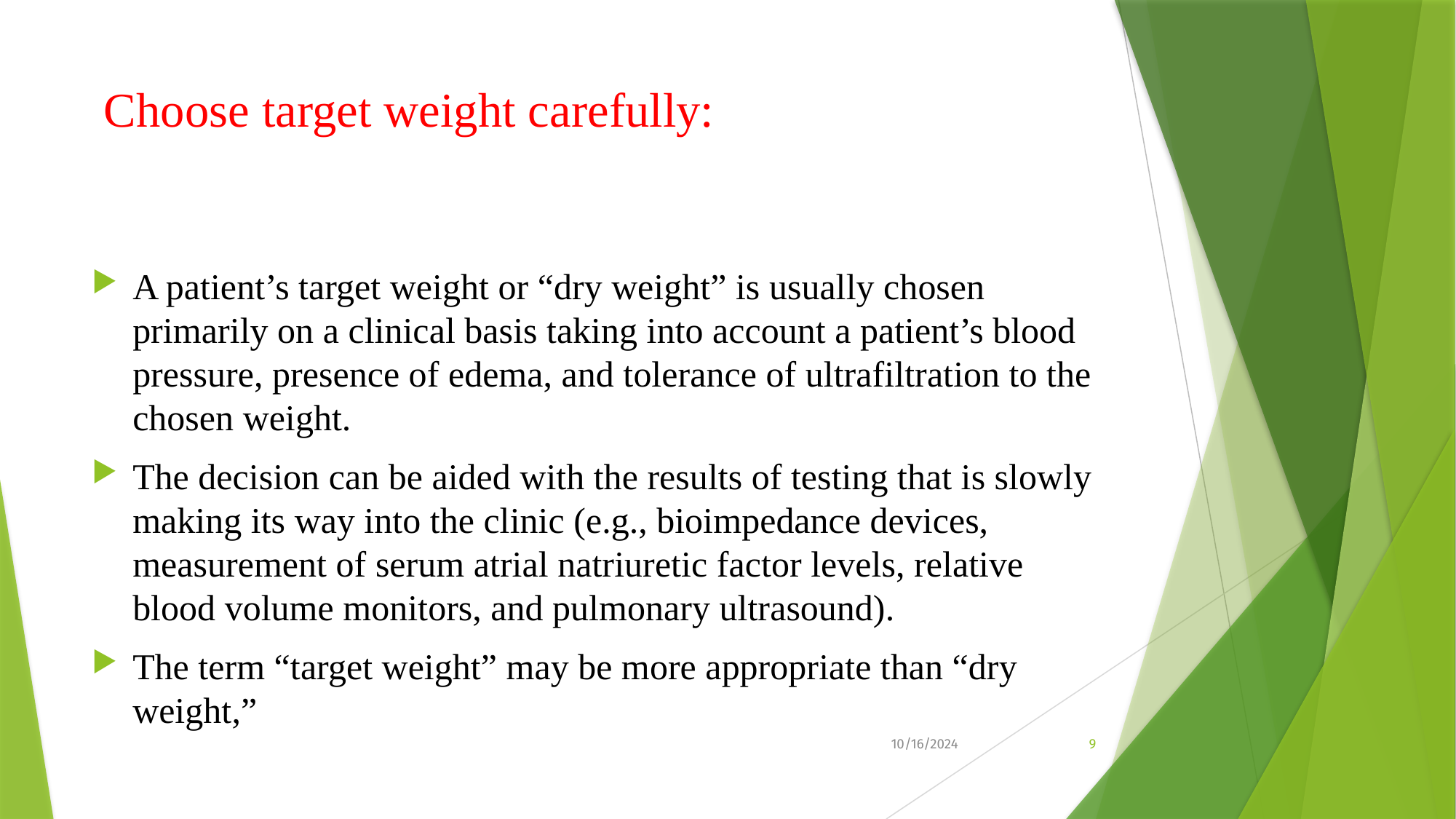

# Choose target weight carefully:
A patient’s target weight or “dry weight” is usually chosen primarily on a clinical basis taking into account a patient’s blood pressure, presence of edema, and tolerance of ultrafiltration to the chosen weight.
The decision can be aided with the results of testing that is slowly making its way into the clinic (e.g., bioimpedance devices, measurement of serum atrial natriuretic factor levels, relative blood volume monitors, and pulmonary ultrasound).
The term “target weight” may be more appropriate than “dry weight,”
10/16/2024
9